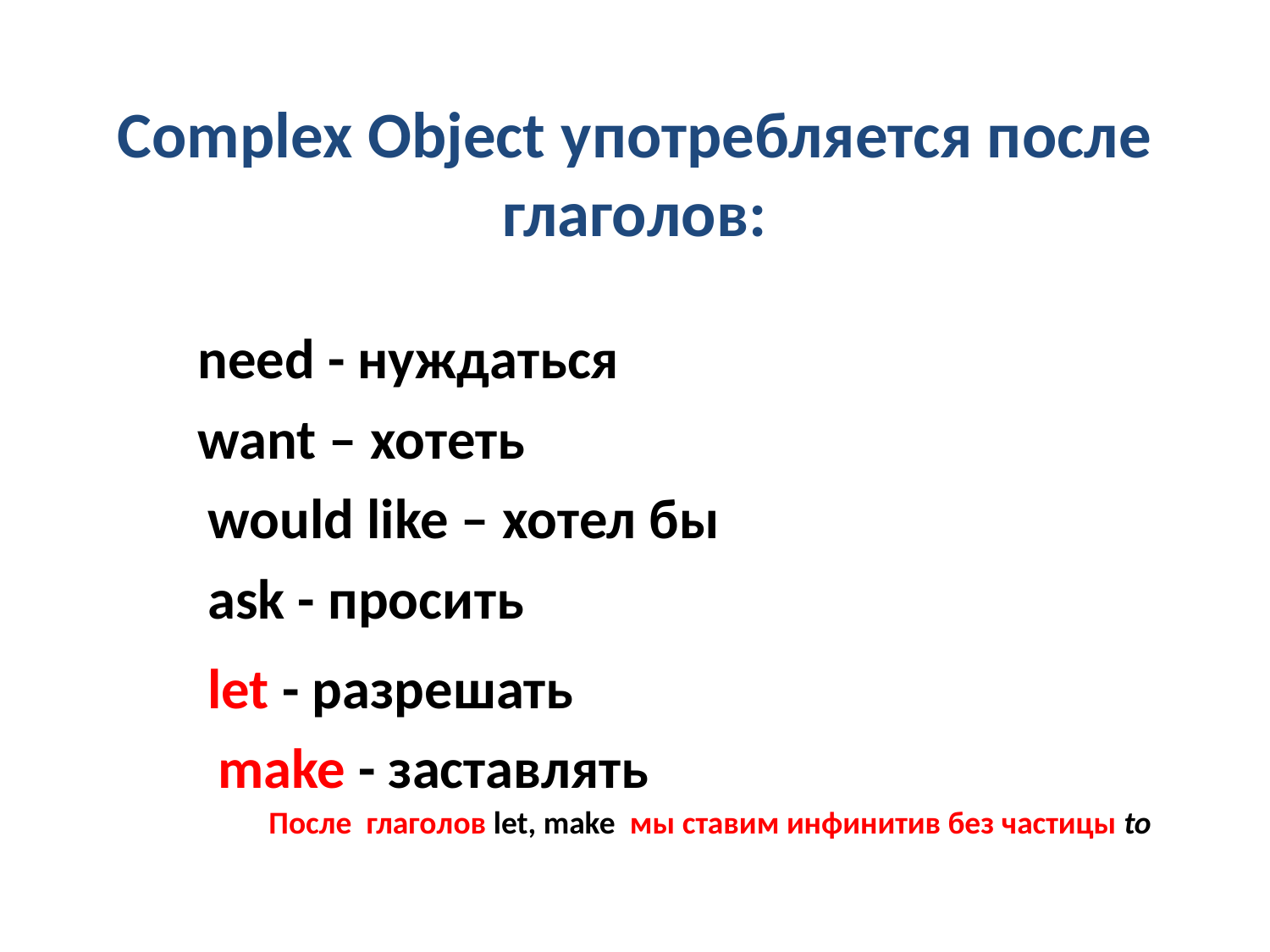

# Complex Object употребляется после глаголов:
need - нуждаться
want – хотеть
would like – хотел бы
ask - просить
let - разрешать
make - заставлять
После  глаголов let, make  мы ставим инфинитив без частицы to